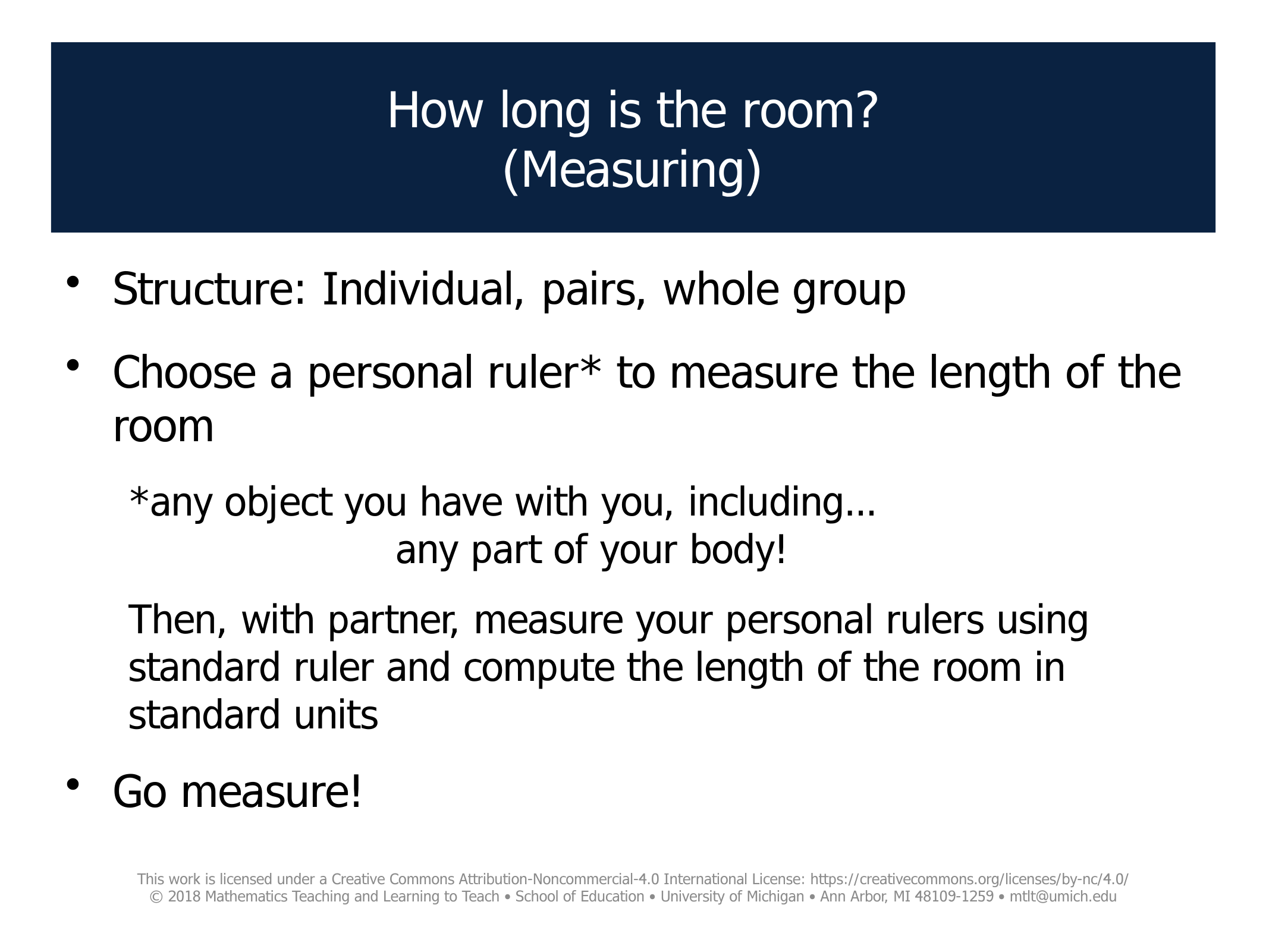

# How long is the room? (Measuring)
Structure: Individual, pairs, whole group
Choose a personal ruler* to measure the length of the room
*any object you have with you, including…
			any part of your body!
Then, with partner, measure your personal rulers using standard ruler and compute the length of the room in standard units
Go measure!
This work is licensed under a Creative Commons Attribution-Noncommercial-4.0 International License: https://creativecommons.org/licenses/by-nc/4.0/
© 2018 Mathematics Teaching and Learning to Teach • School of Education • University of Michigan • Ann Arbor, MI 48109-1259 • mtlt@umich.edu